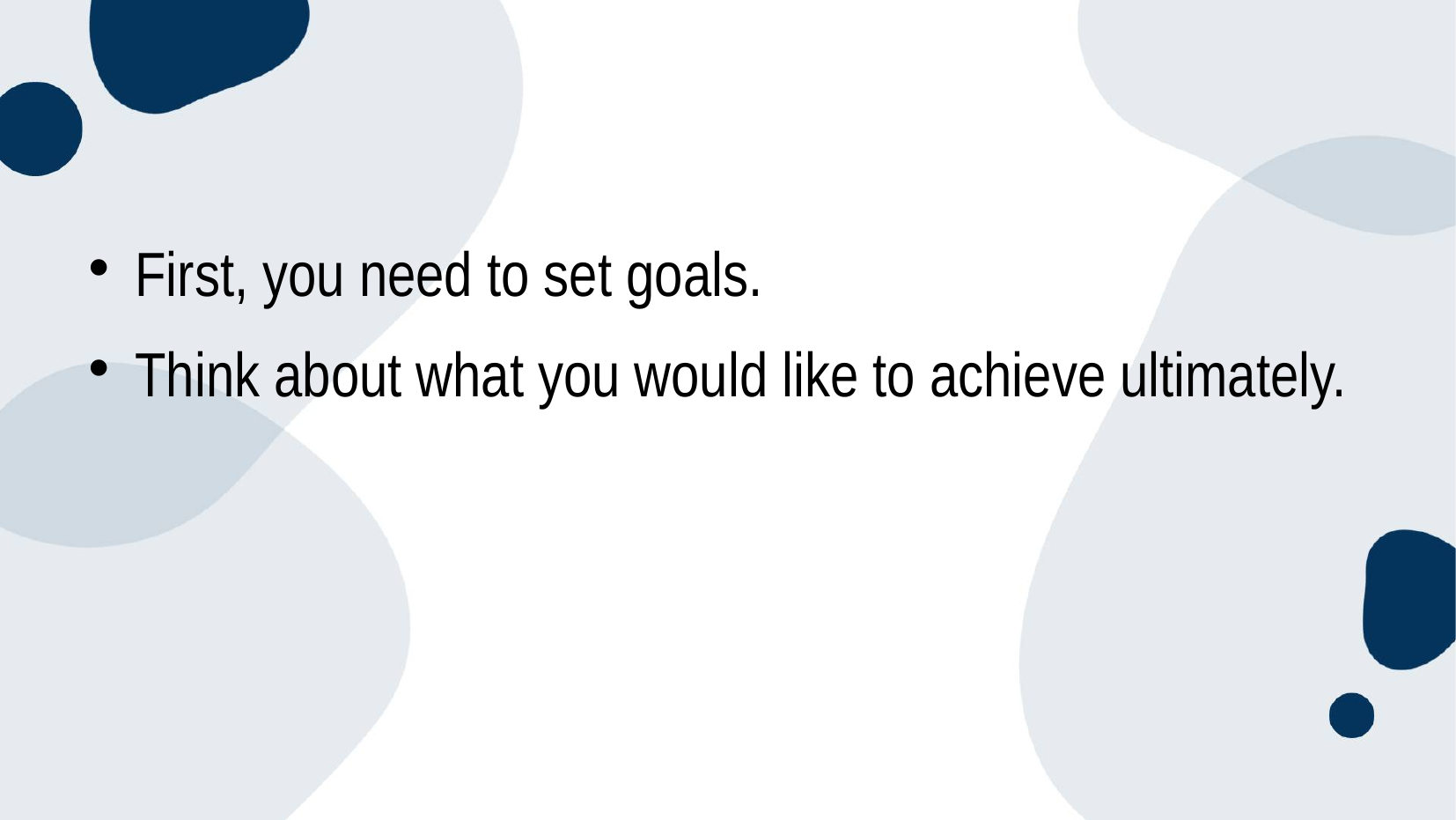

First, you need to set goals.
Think about what you would like to achieve ultimately.